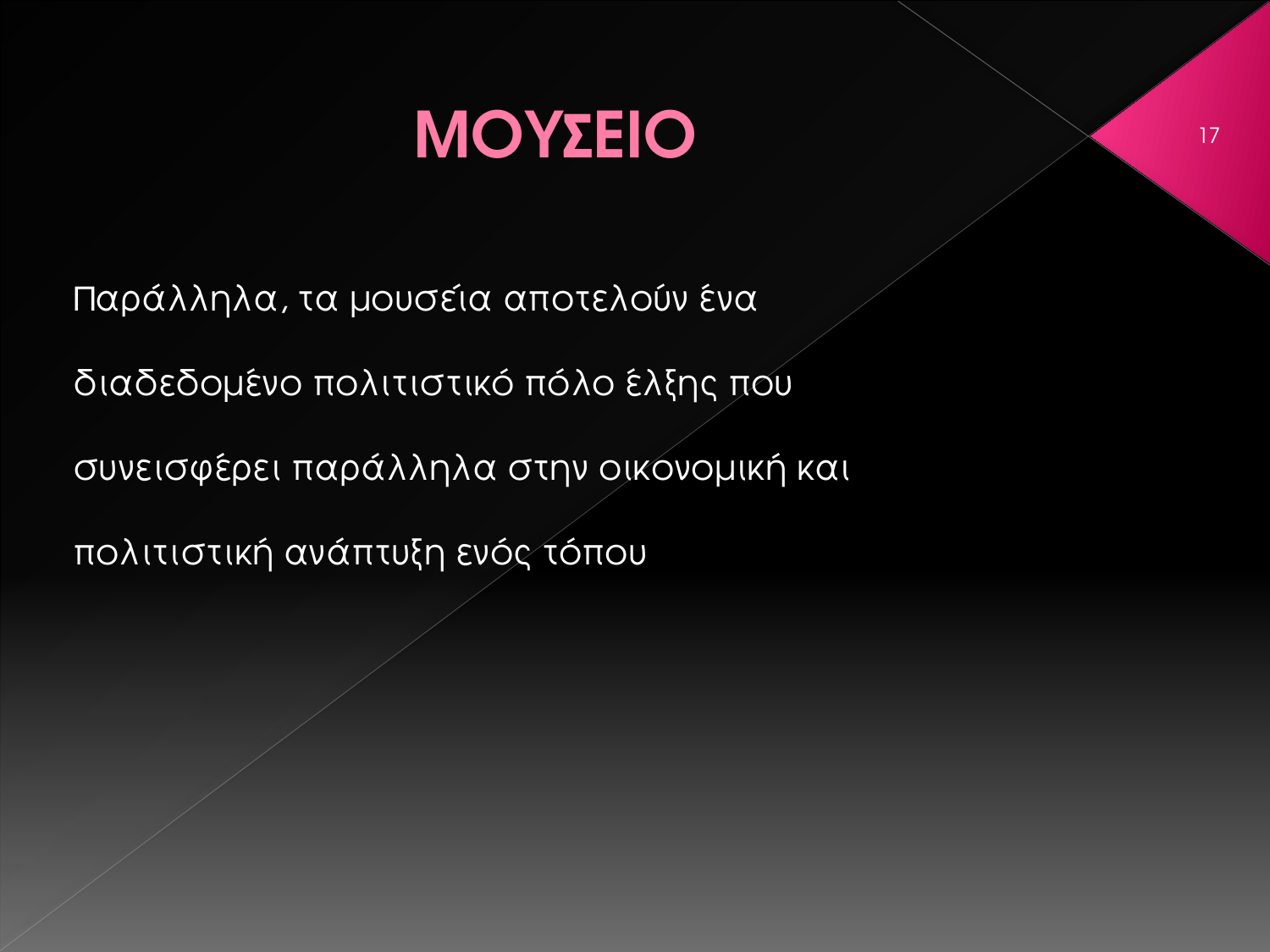

# ΜΟΥΣΕΙΟ
17
Παράλληλα, τα μουσεία αποτελούν ένα διαδεδομένο πολιτιστικό πόλο έλξης που συνεισφέρει παράλληλα στην οικονομική και πολιτιστική ανάπτυξη ενός τόπου